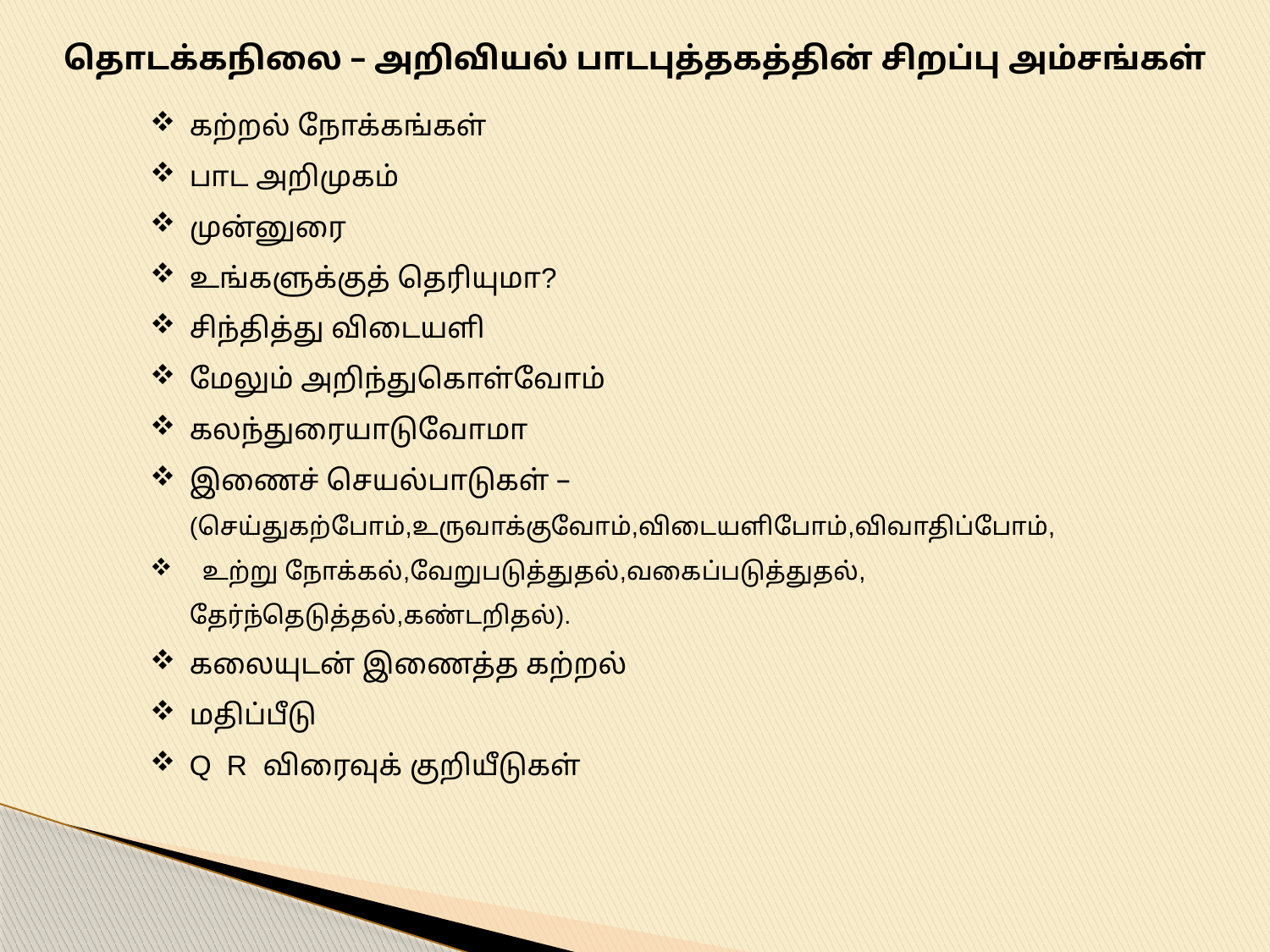

தொடக்கநிலை – அறிவியல் பாடபுத்தகத்தின் சிறப்பு அம்சங்கள்
கற்றல் நோக்கங்கள்
பாட அறிமுகம்
முன்னுரை
உங்களுக்குத் தெரியுமா?
சிந்தித்து விடையளி
மேலும் அறிந்துகொள்வோம்
கலந்துரையாடுவோமா
இணைச் செயல்பாடுகள் –(செய்துகற்போம்,உருவாக்குவோம்,விடையளிபோம்,விவாதிப்போம்,
  உற்று நோக்கல்,வேறுபடுத்துதல்,வகைப்படுத்துதல்,         தேர்ந்தெடுத்தல்,கண்டறிதல்).
கலையுடன் இணைத்த கற்றல்
மதிப்பீடு
Q  R  விரைவுக் குறியீடுகள்